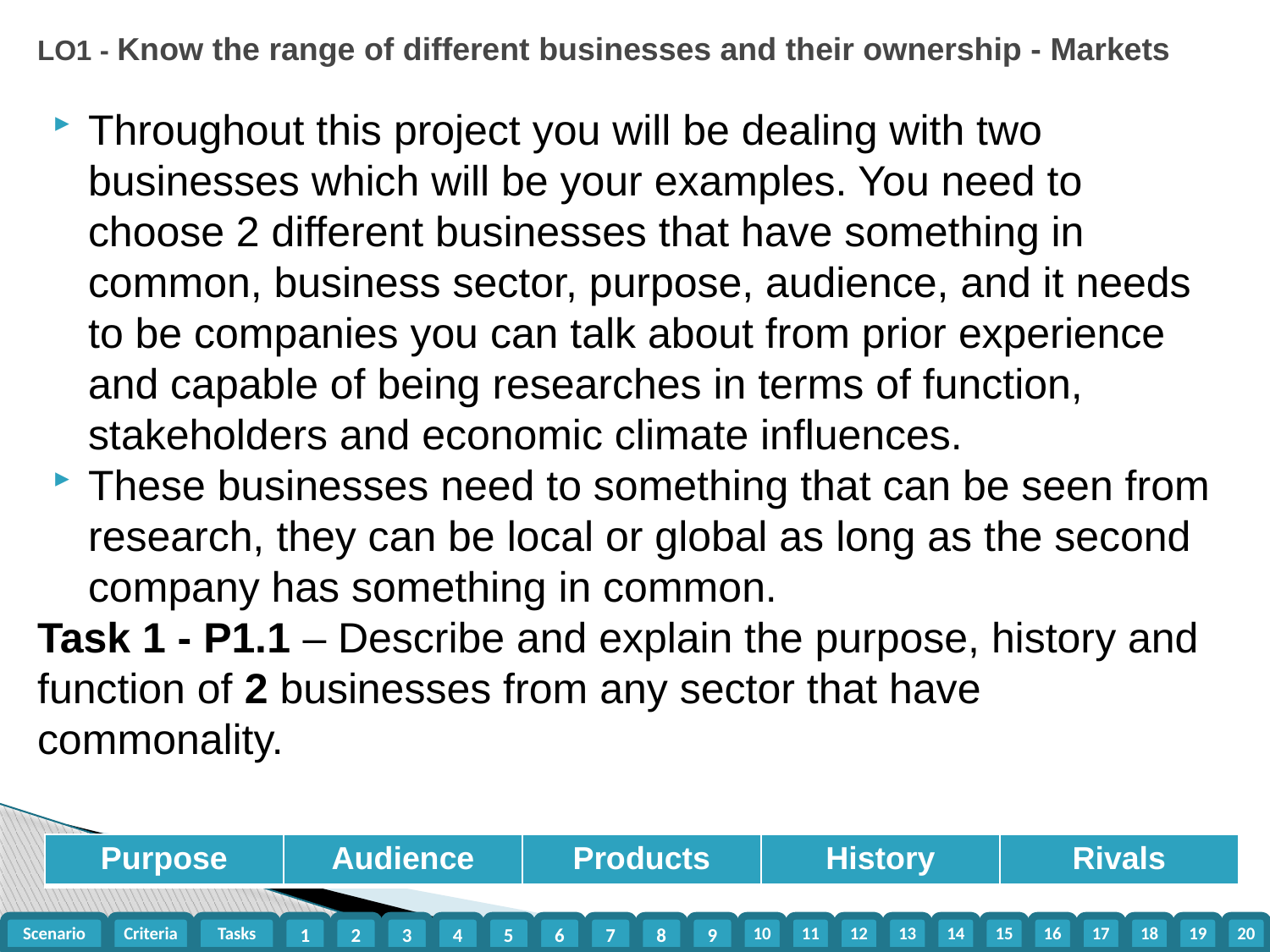

# LO1 - Know the range of different businesses and their ownership - Markets
Throughout this project you will be dealing with two businesses which will be your examples. You need to choose 2 different businesses that have something in common, business sector, purpose, audience, and it needs to be companies you can talk about from prior experience and capable of being researches in terms of function, stakeholders and economic climate influences.
These businesses need to something that can be seen from research, they can be local or global as long as the second company has something in common.
Task 1 - P1.1 – Describe and explain the purpose, history and function of 2 businesses from any sector that have commonality.
| Purpose | Audience | Products | History | Rivals |
| --- | --- | --- | --- | --- |